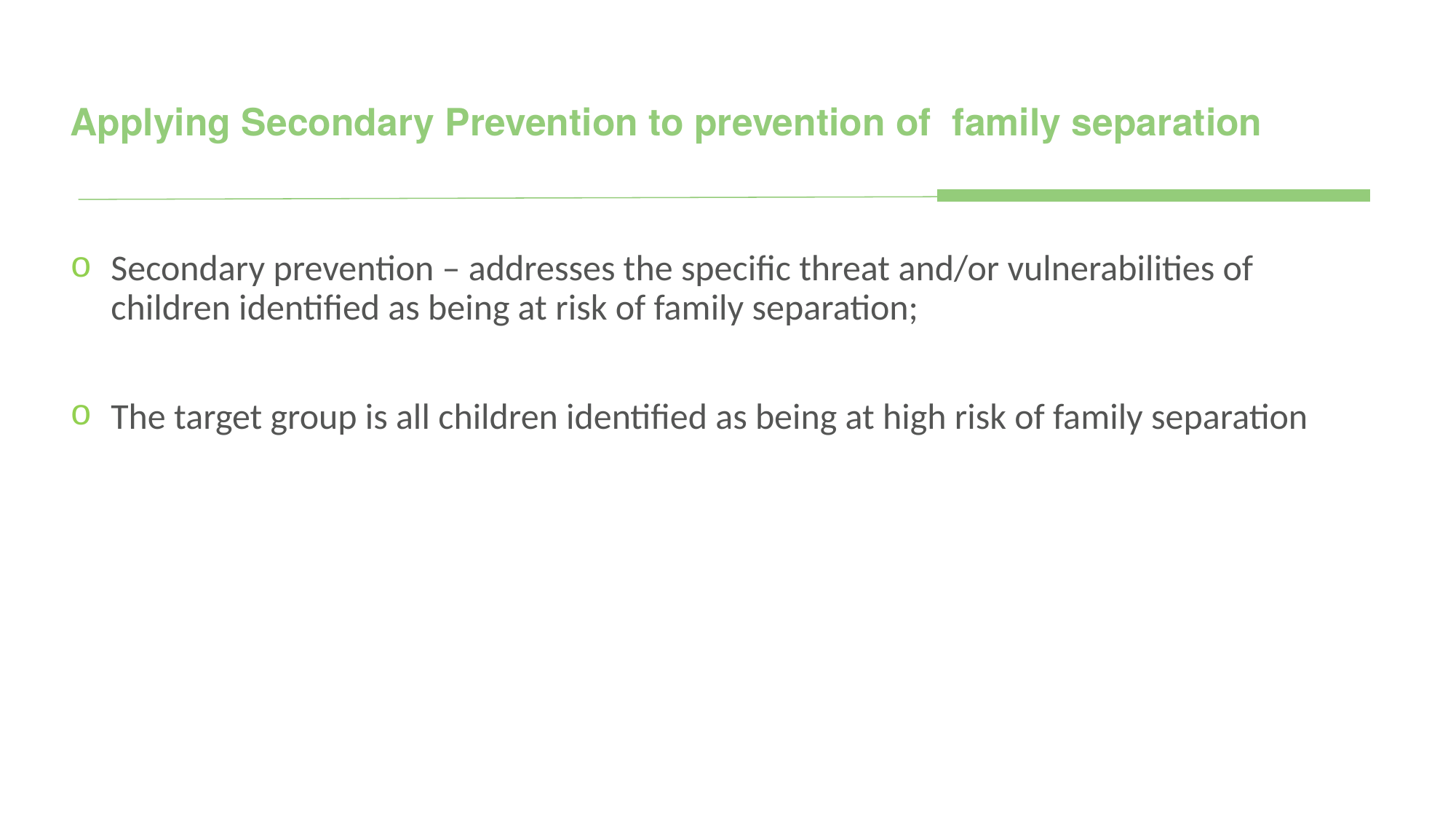

# Applying Secondary Prevention to prevention of  family separation
Secondary prevention – addresses the specific threat and/or vulnerabilities of children identified as being at risk of family separation;

The target group is all children identified as being at high risk of family separation